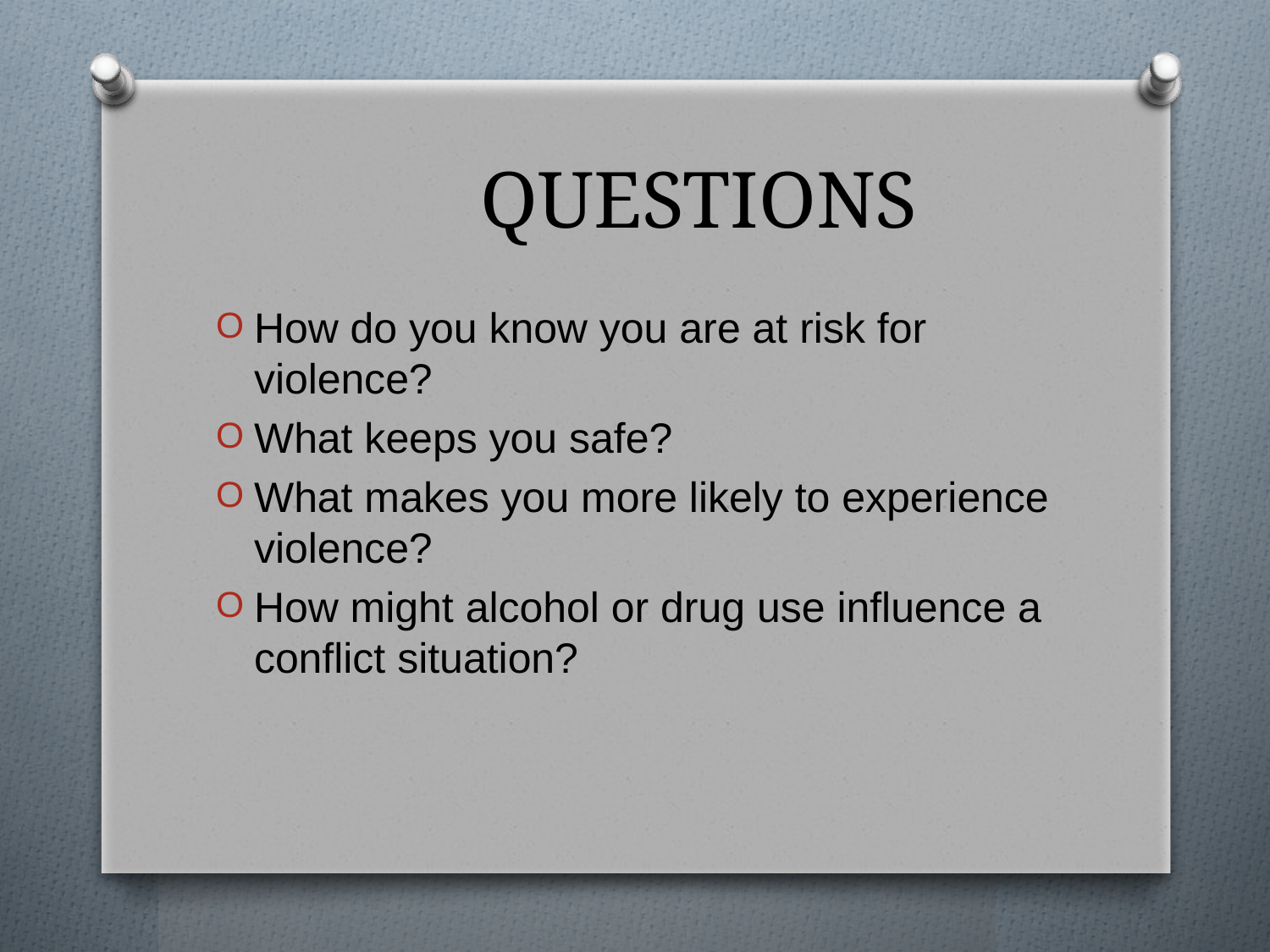

# QUESTIONS
How do you know you are at risk for violence?
What keeps you safe?
What makes you more likely to experience violence?
How might alcohol or drug use influence a conflict situation?